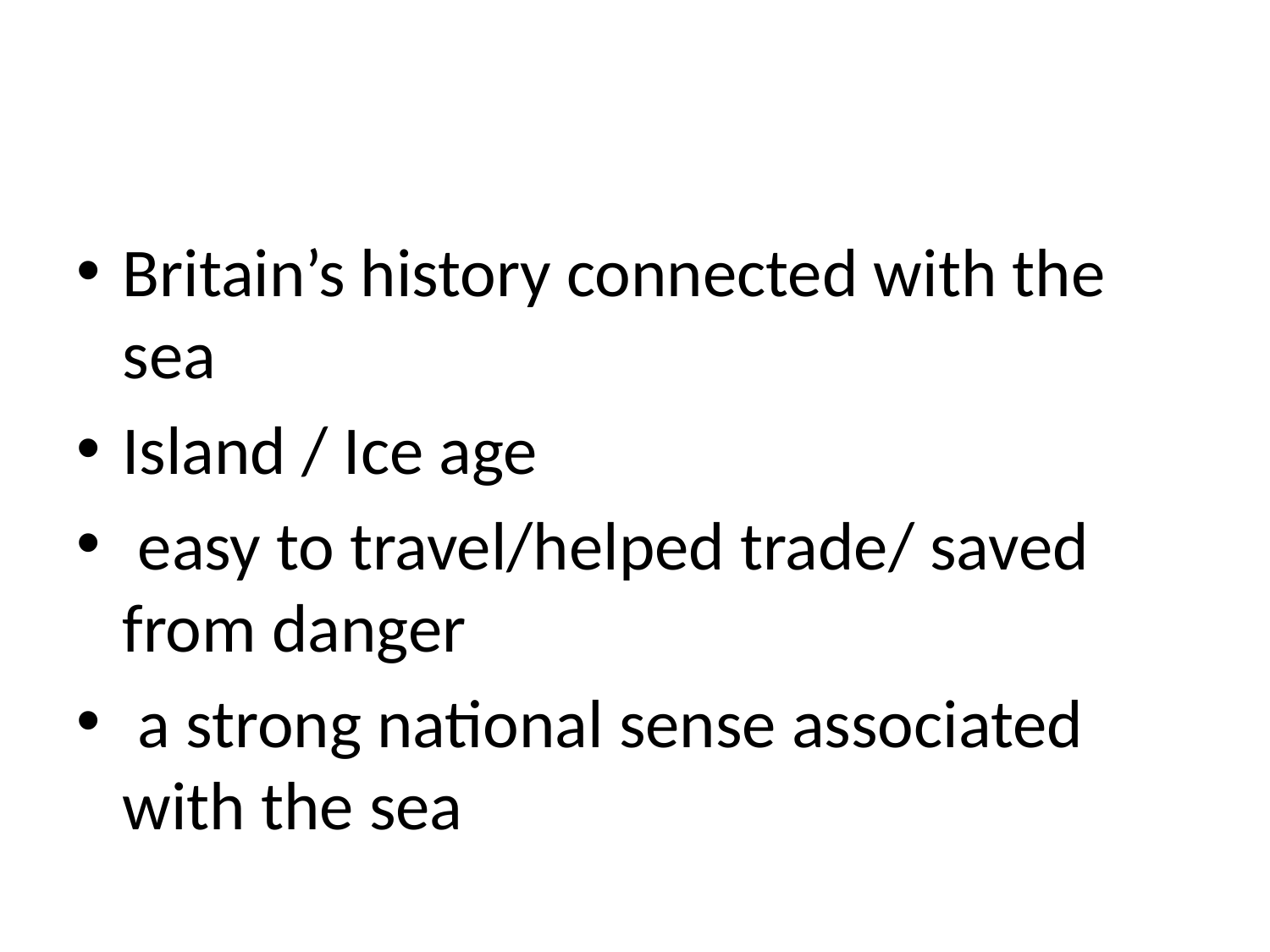

#
Britain’s history connected with the sea
Island / Ice age
 easy to travel/helped trade/ saved from danger
 a strong national sense associated with the sea